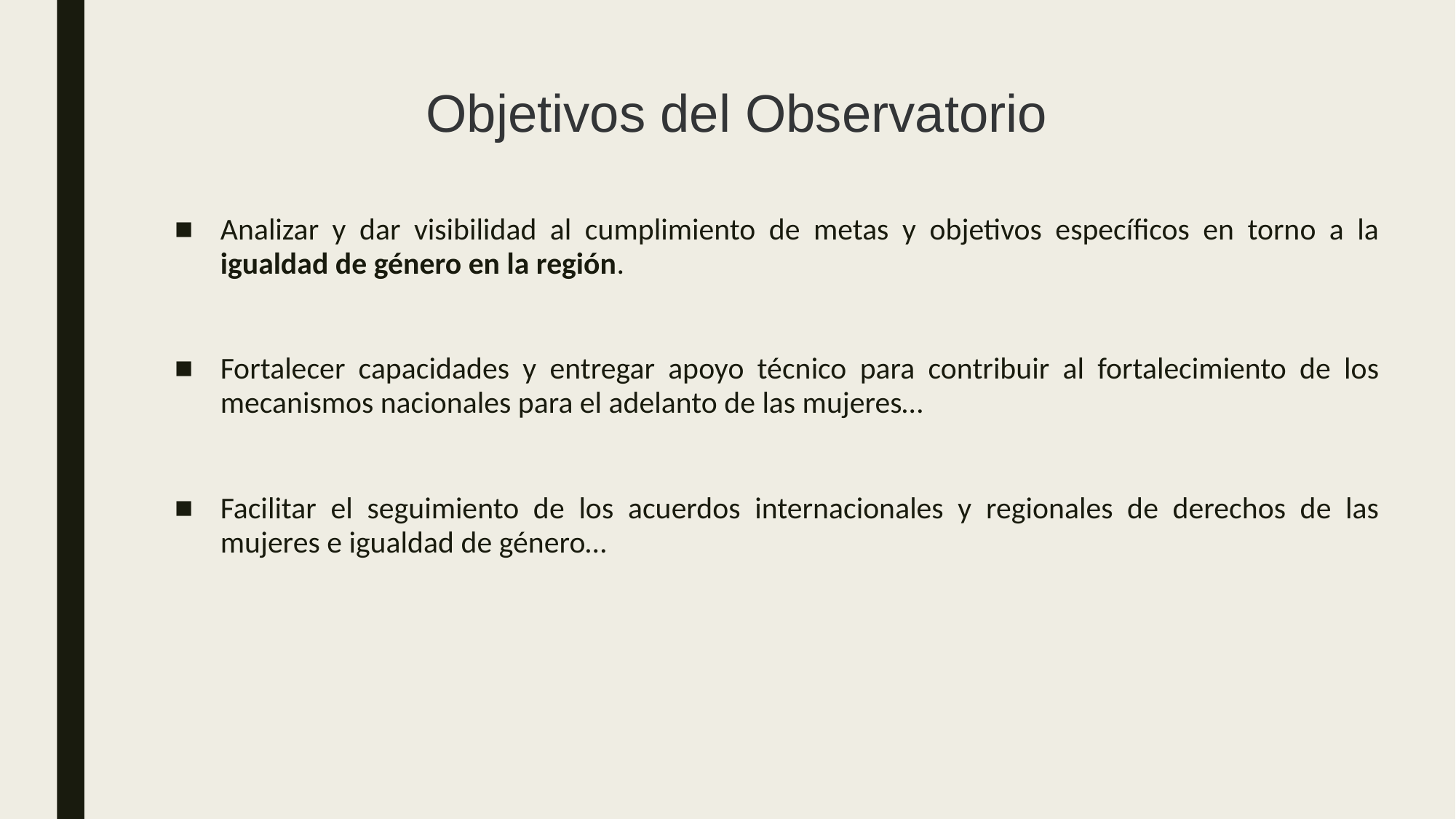

# Objetivos del Observatorio
Analizar y dar visibilidad al cumplimiento de metas y objetivos específicos en torno a la igualdad de género en la región.

Fortalecer capacidades y entregar apoyo técnico para contribuir al fortalecimiento de los mecanismos nacionales para el adelanto de las mujeres…

Facilitar el seguimiento de los acuerdos internacionales y regionales de derechos de las mujeres e igualdad de género…